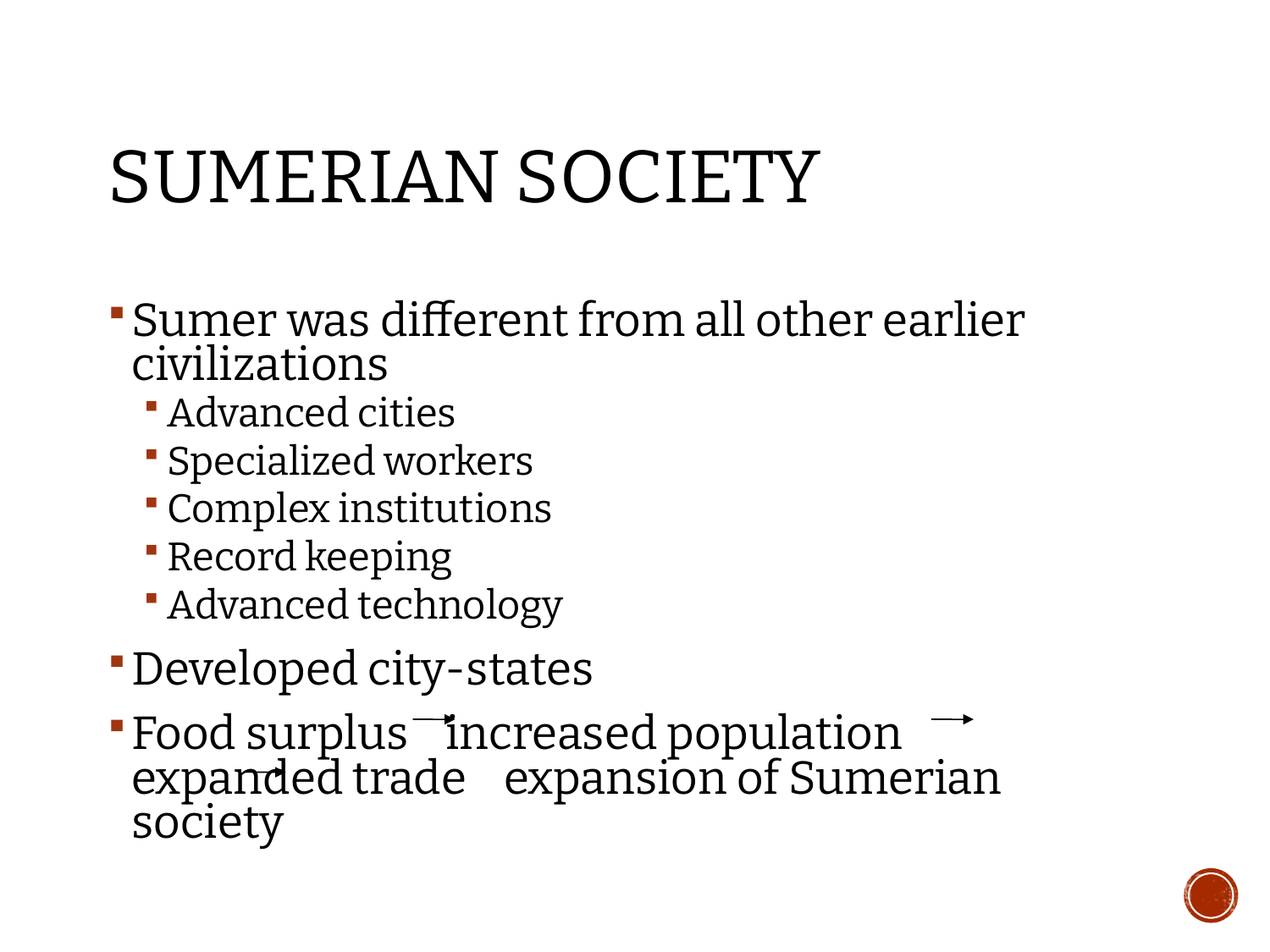

# Sumerian Society
Sumer was different from all other earlier civilizations
Advanced cities
Specialized workers
Complex institutions
Record keeping
Advanced technology
Developed city-states
Food surplus    increased population	 expanded trade    expansion of Sumerian society